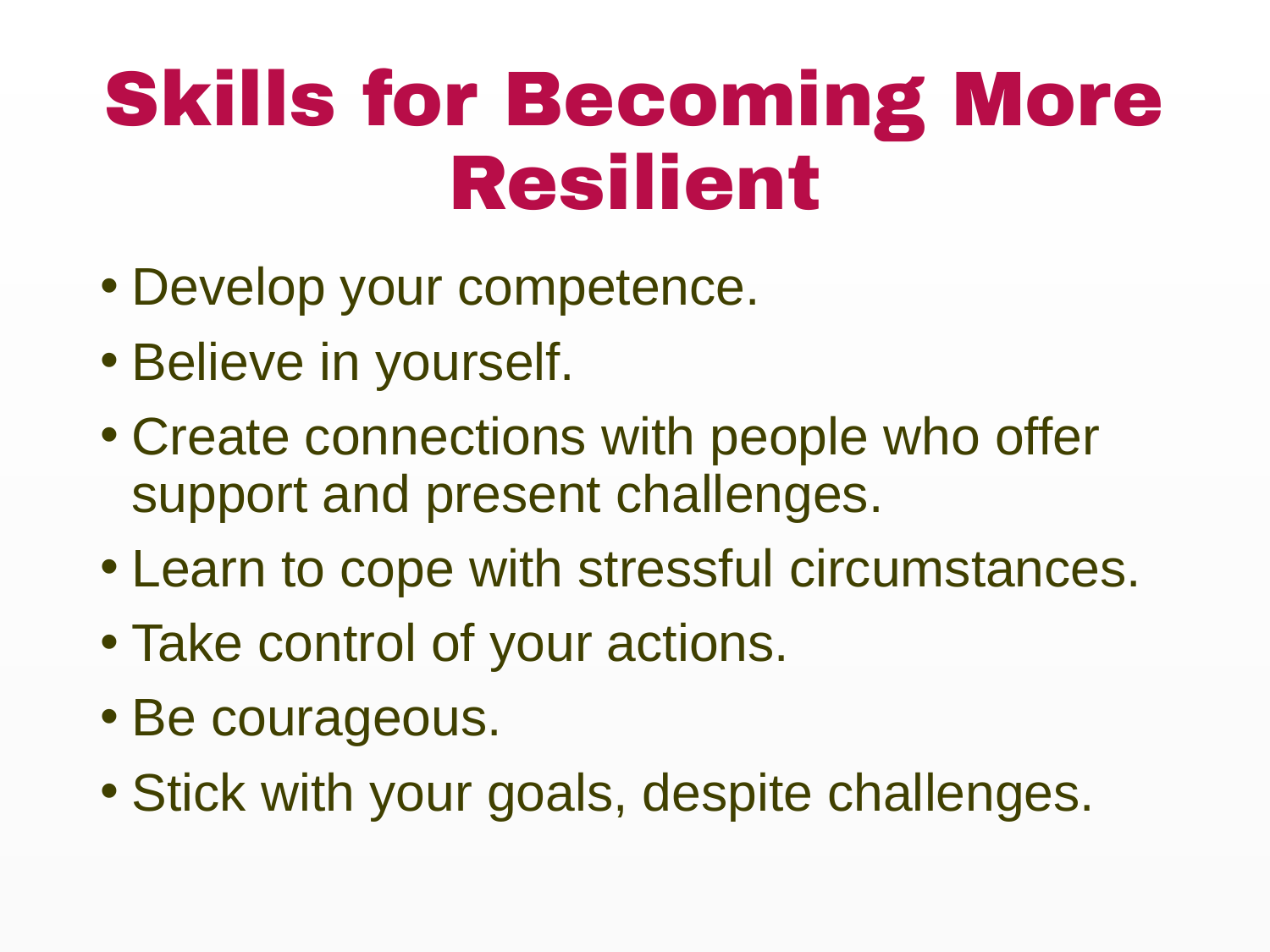

# Skills for Becoming More Resilient
Develop your competence.
Believe in yourself.
Create connections with people who offer support and present challenges.
Learn to cope with stressful circumstances.
Take control of your actions.
Be courageous.
Stick with your goals, despite challenges.